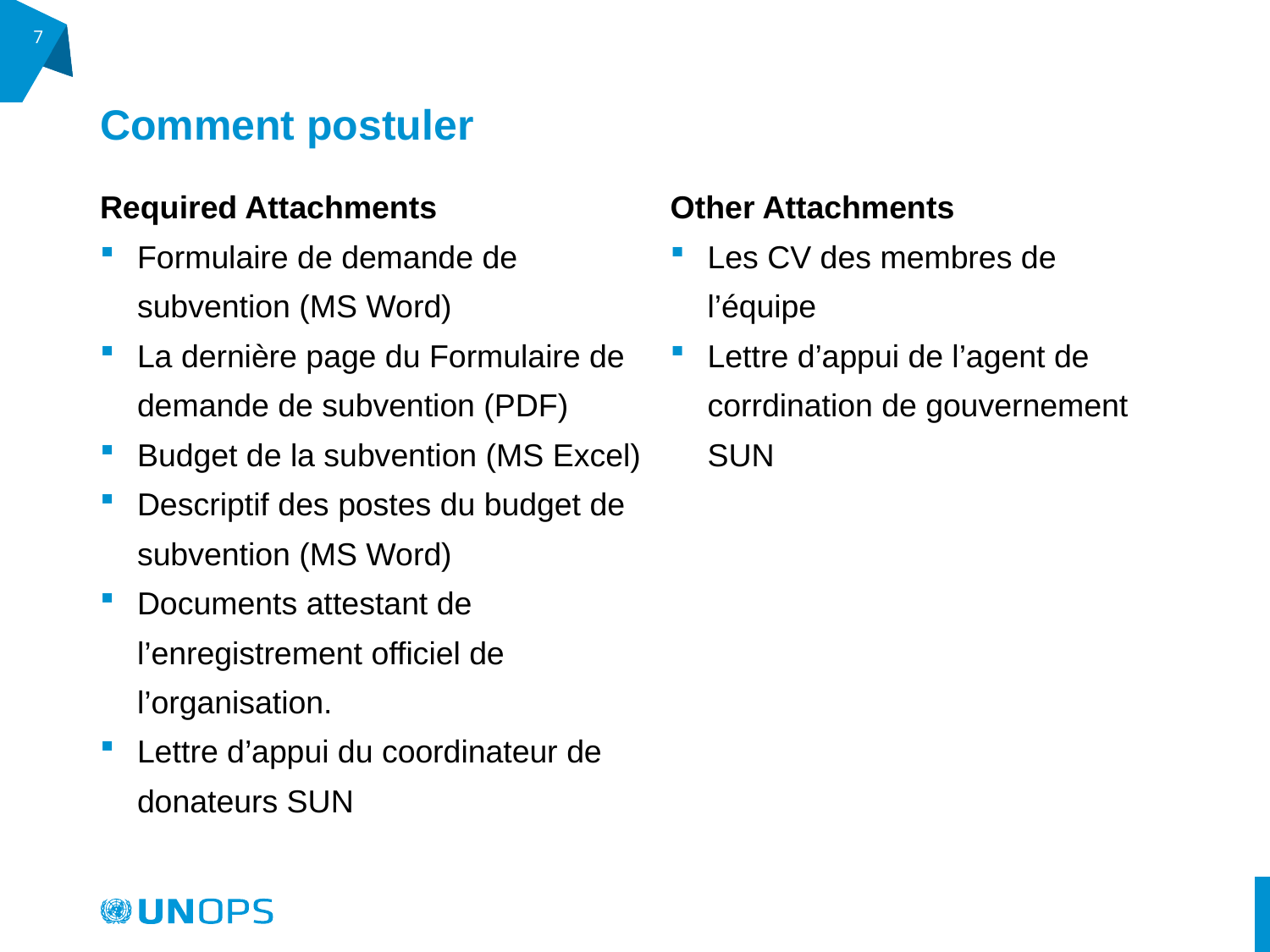

7
# Comment postuler
Required Attachments
Formulaire de demande de subvention (MS Word)
La dernière page du Formulaire de demande de subvention (PDF)
Budget de la subvention (MS Excel)
Descriptif des postes du budget de subvention (MS Word)
Documents attestant de l’enregistrement officiel de l’organisation.
Lettre d’appui du coordinateur de donateurs SUN

Other Attachments
Les CV des membres de l’équipe
Lettre d’appui de l’agent de corrdination de gouvernement SUN